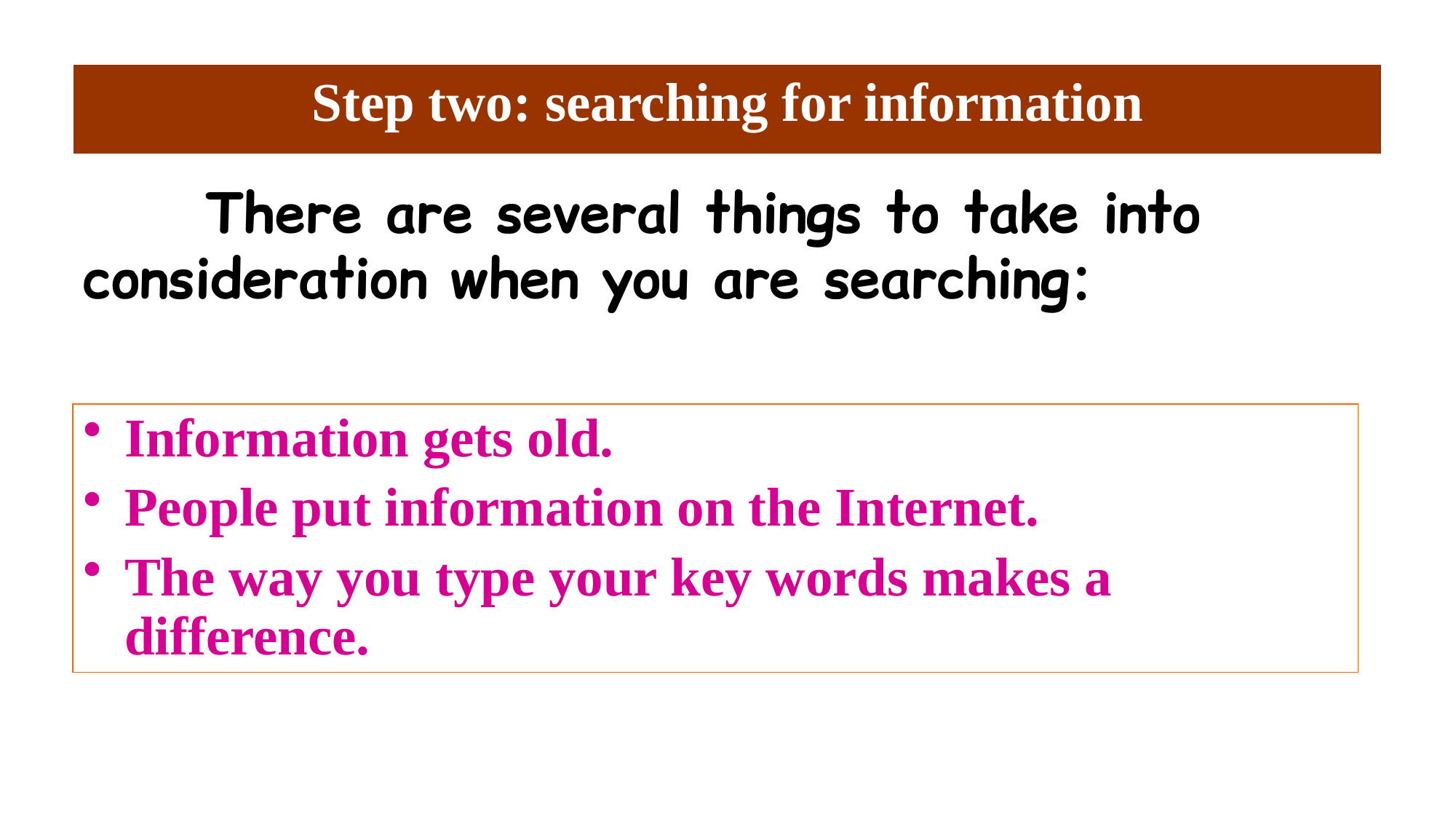

Step two: searching for information
　　There are several things to take into consideration when you are searching:
Information gets old.
People put information on the Internet.
The way you type your key words makes a difference.